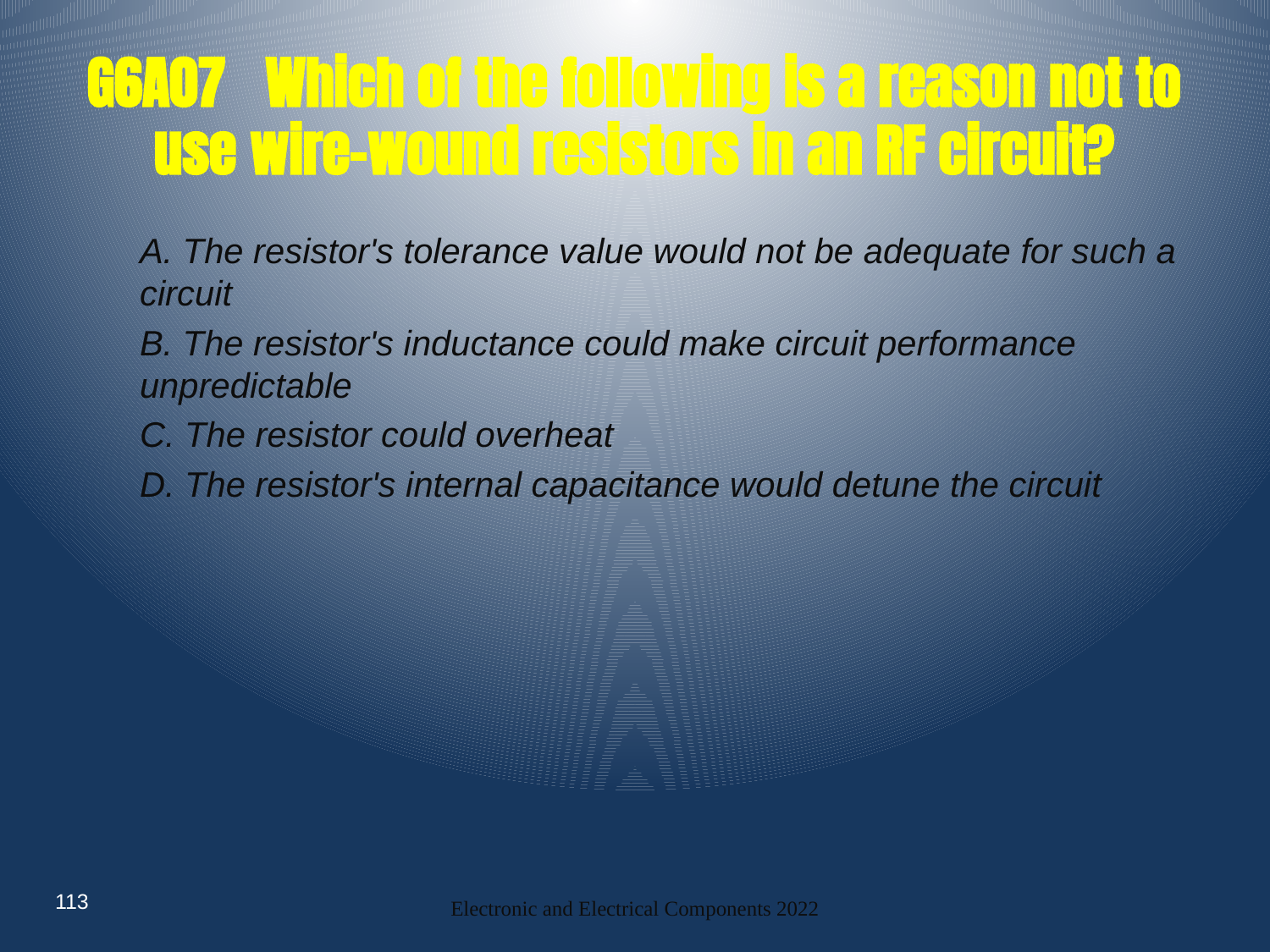

# G6A07   Which of the following is a reason not to use wire-wound resistors in an RF circuit?
A. The resistor's tolerance value would not be adequate for such a circuit
B. The resistor's inductance could make circuit performance unpredictable
C. The resistor could overheat
D. The resistor's internal capacitance would detune the circuit
113
Electronic and Electrical Components 2022